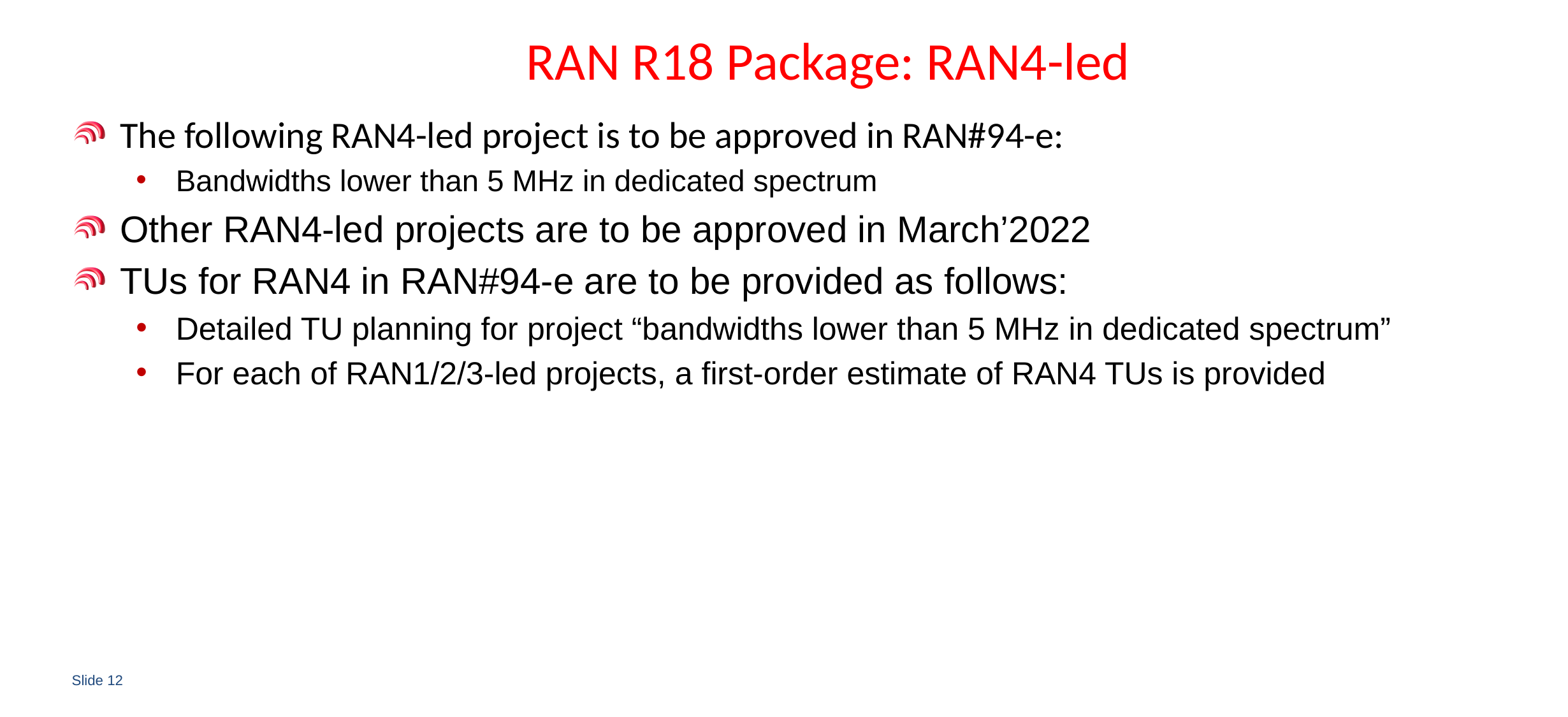

# RAN R18 Package: RAN4-led
The following RAN4-led project is to be approved in RAN#94-e:
Bandwidths lower than 5 MHz in dedicated spectrum
Other RAN4-led projects are to be approved in March’2022
TUs for RAN4 in RAN#94-e are to be provided as follows:
Detailed TU planning for project “bandwidths lower than 5 MHz in dedicated spectrum”
For each of RAN1/2/3-led projects, a first-order estimate of RAN4 TUs is provided